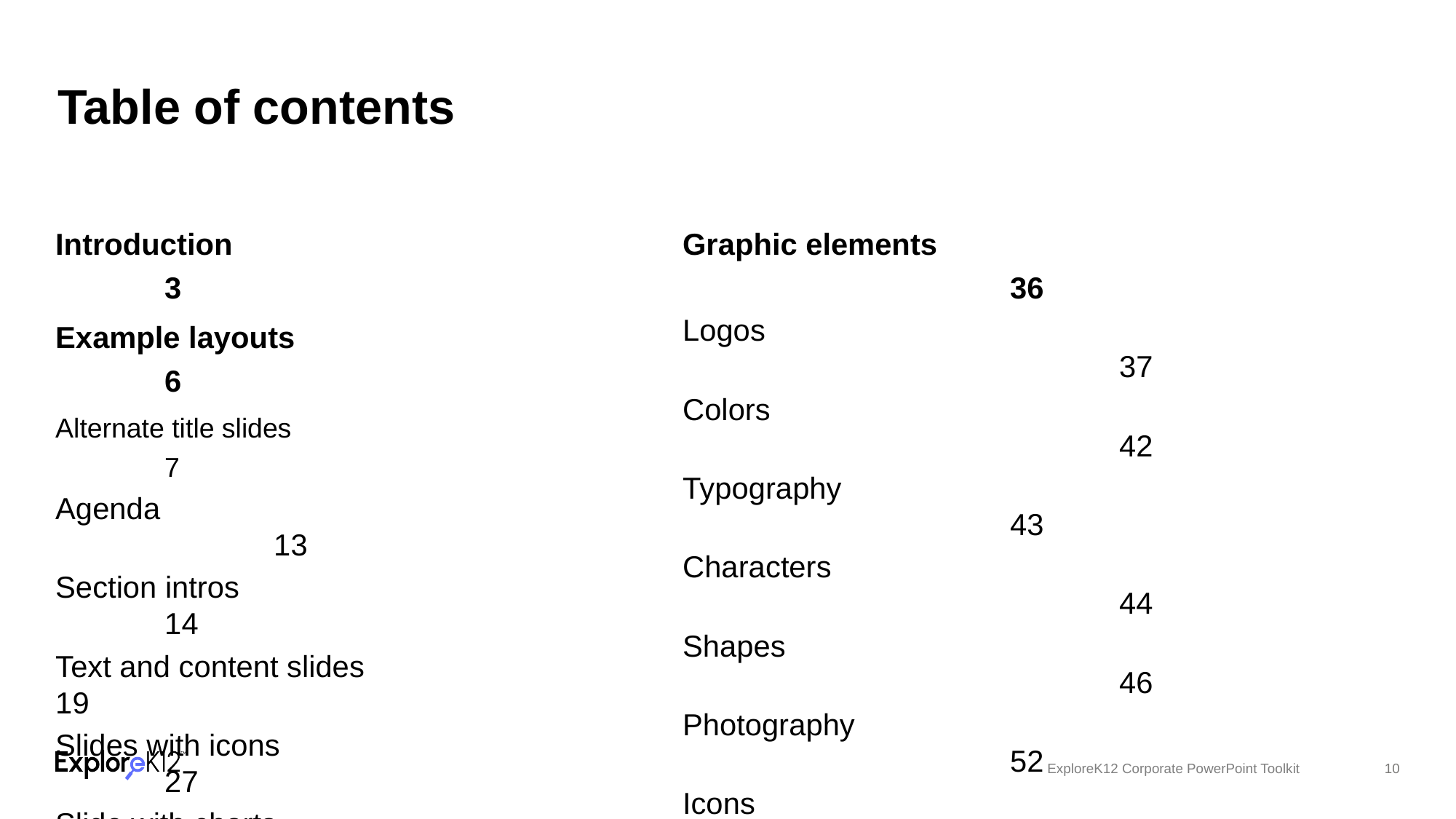

# Table of contents
Introduction					3
Example layouts				6
Alternate title slides				7
Agenda							13
Section intros					14
Text and content slides			19
Slides with icons				27
Slide with charts				29
Timeline						33
Testimonial slides				34
Graphic elements					36
Logos								37
Colors								42
Typography						43
Characters							44
Shapes								46
Photography						52
Icons								53
Questions/contact					56
ExploreK12 Corporate PowerPoint Toolkit
10